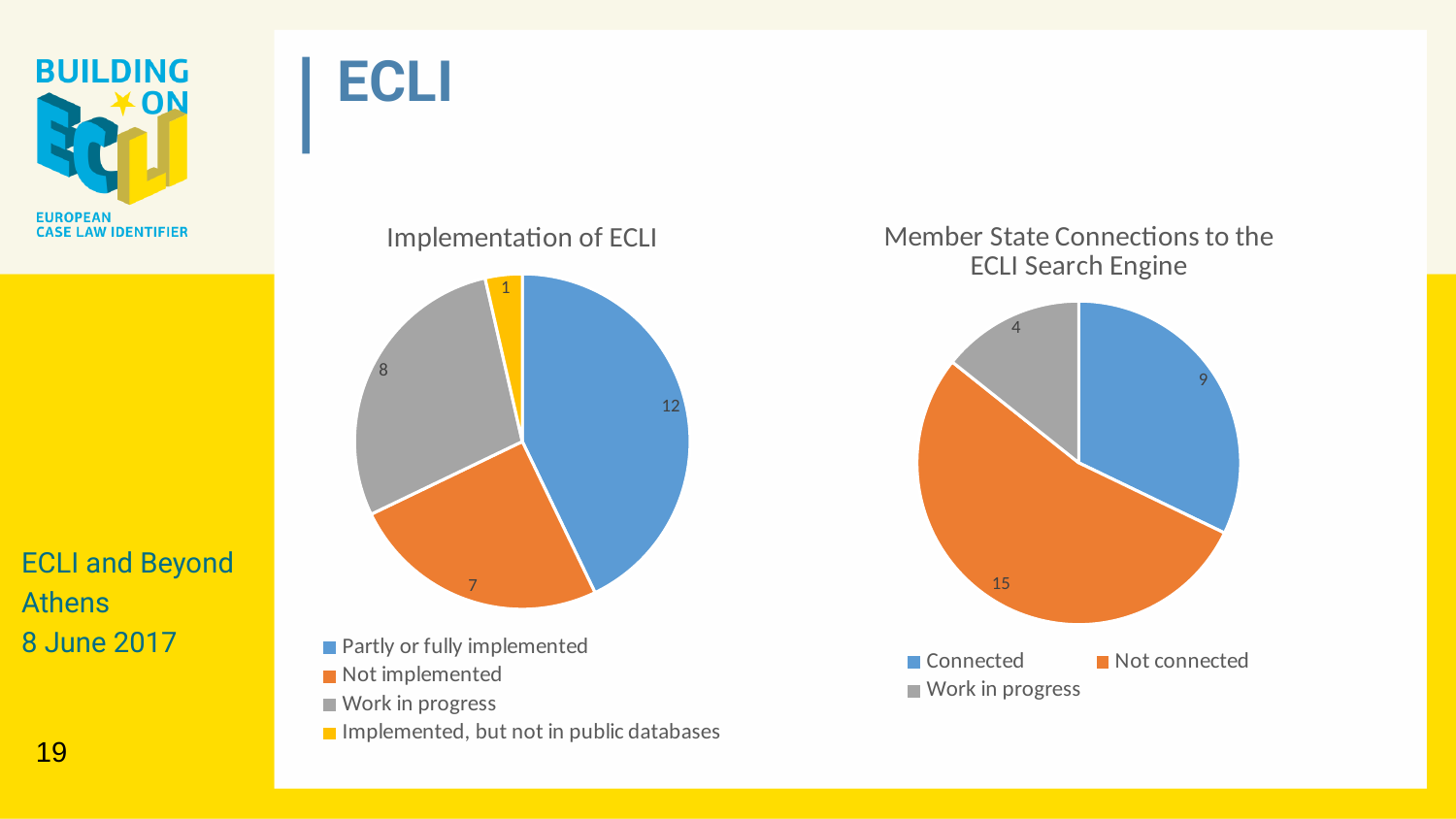

ECLI

### Chart: Implementation of ECLI

| Category |  |
|---|---|
| Partly or fully implemented | 12.0 |
| Not implemented | 7.0 |
| Work in progress | 8.0 |
| Implemented, but not in public databases | 1.0 |

### Chart: Member State Connections to the ECLI Search Engine

| Category |  |
|---|---|
| Connected | 9.0 |
| Not connected | 15.0 |
| Work in progress | 4.0 |
ECLI and Beyond
Athens
8 June 2017
19